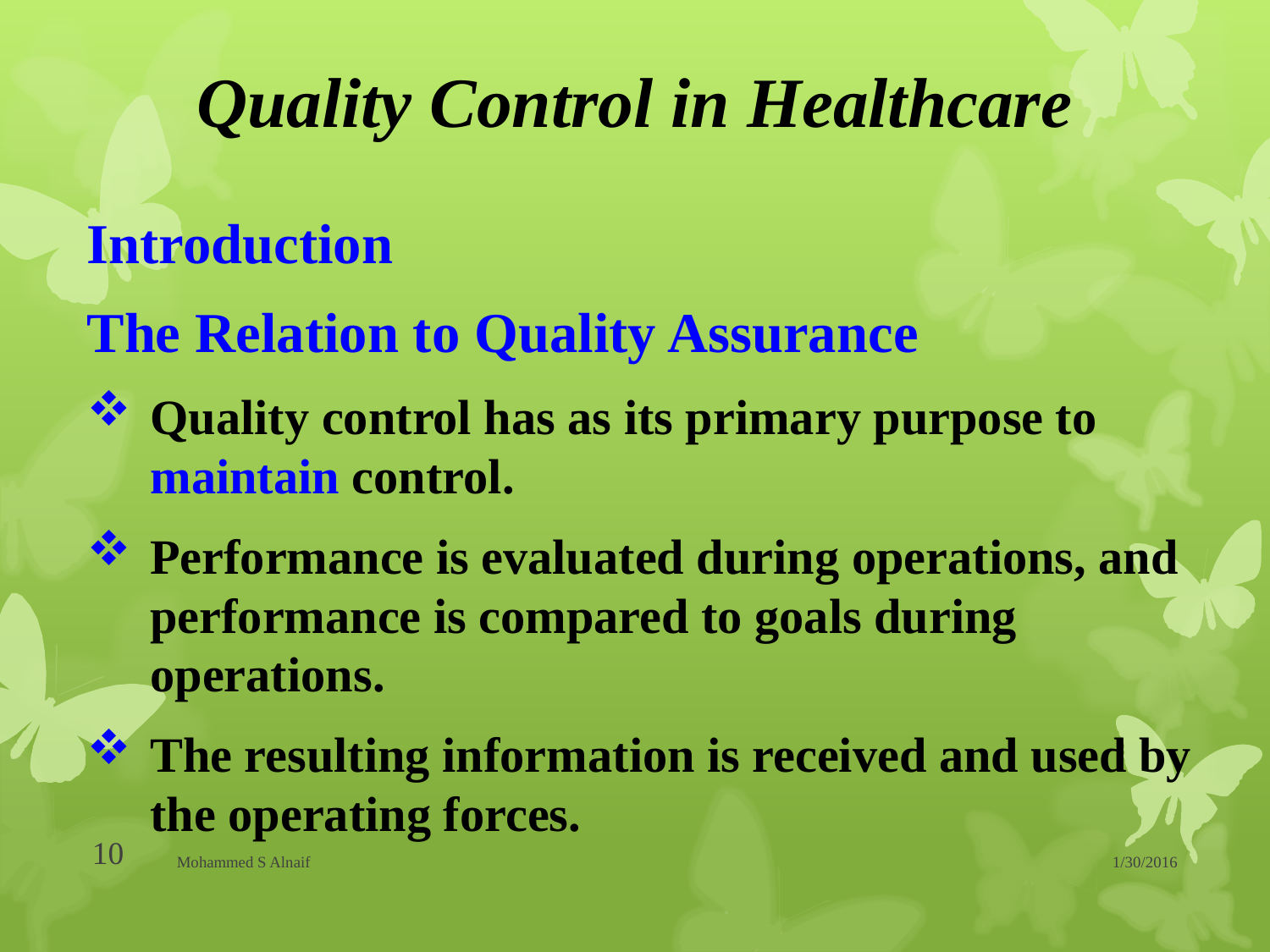

# Quality Control in Healthcare
Introduction
The Relation to Quality Assurance
Quality control has as its primary purpose to maintain control.
Performance is evaluated during operations, and performance is compared to goals during operations.
The resulting information is received and used by the operating forces.
10
Mohammed S Alnaif
1/30/2016